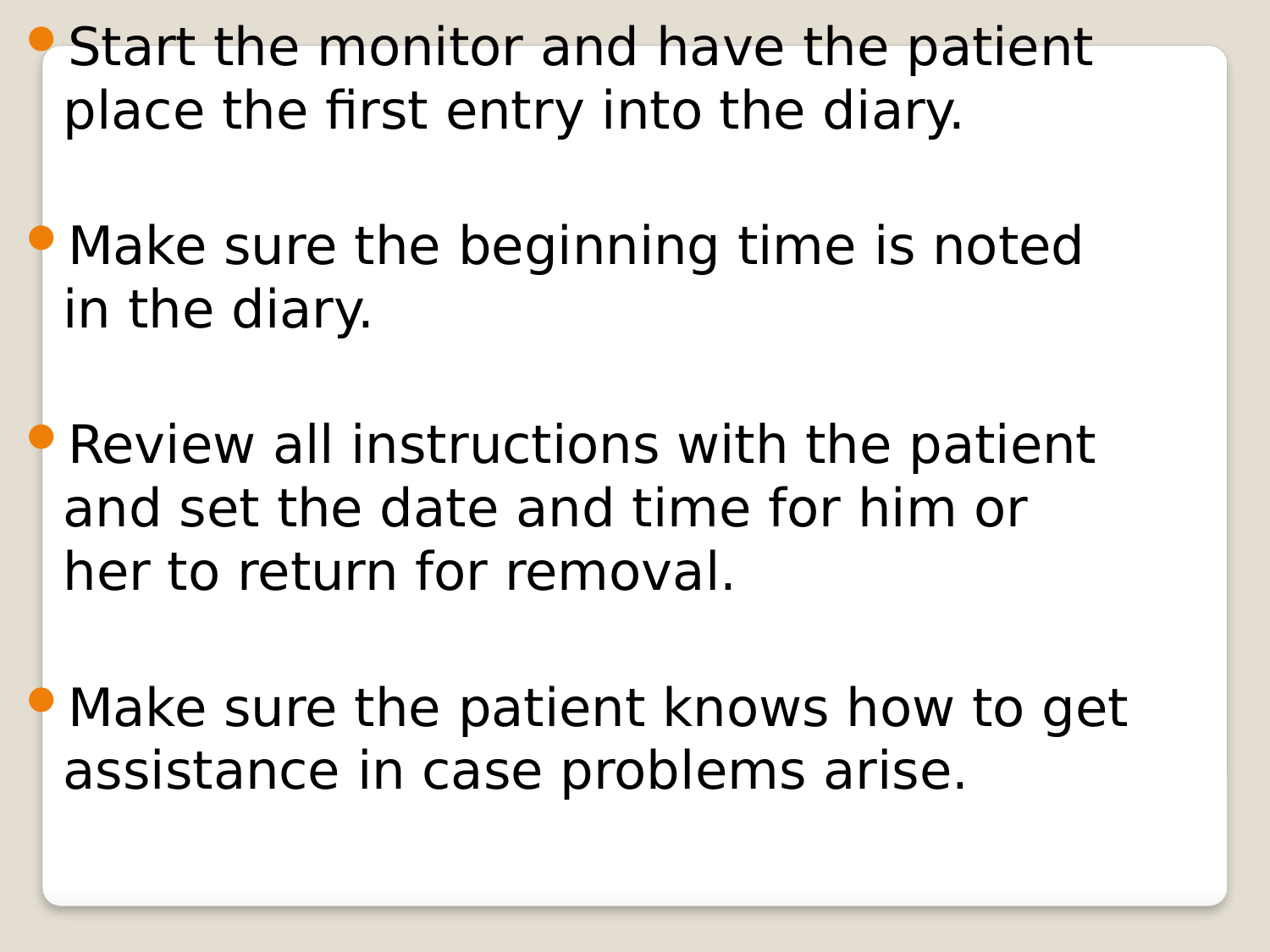

Start the monitor and have the patient place the first entry into the diary.

Make sure the beginning time is noted in the diary.

Review all instructions with the patient and set the date and time for him or her to return for removal.

Make sure the patient knows how to get assistance in case problems arise.